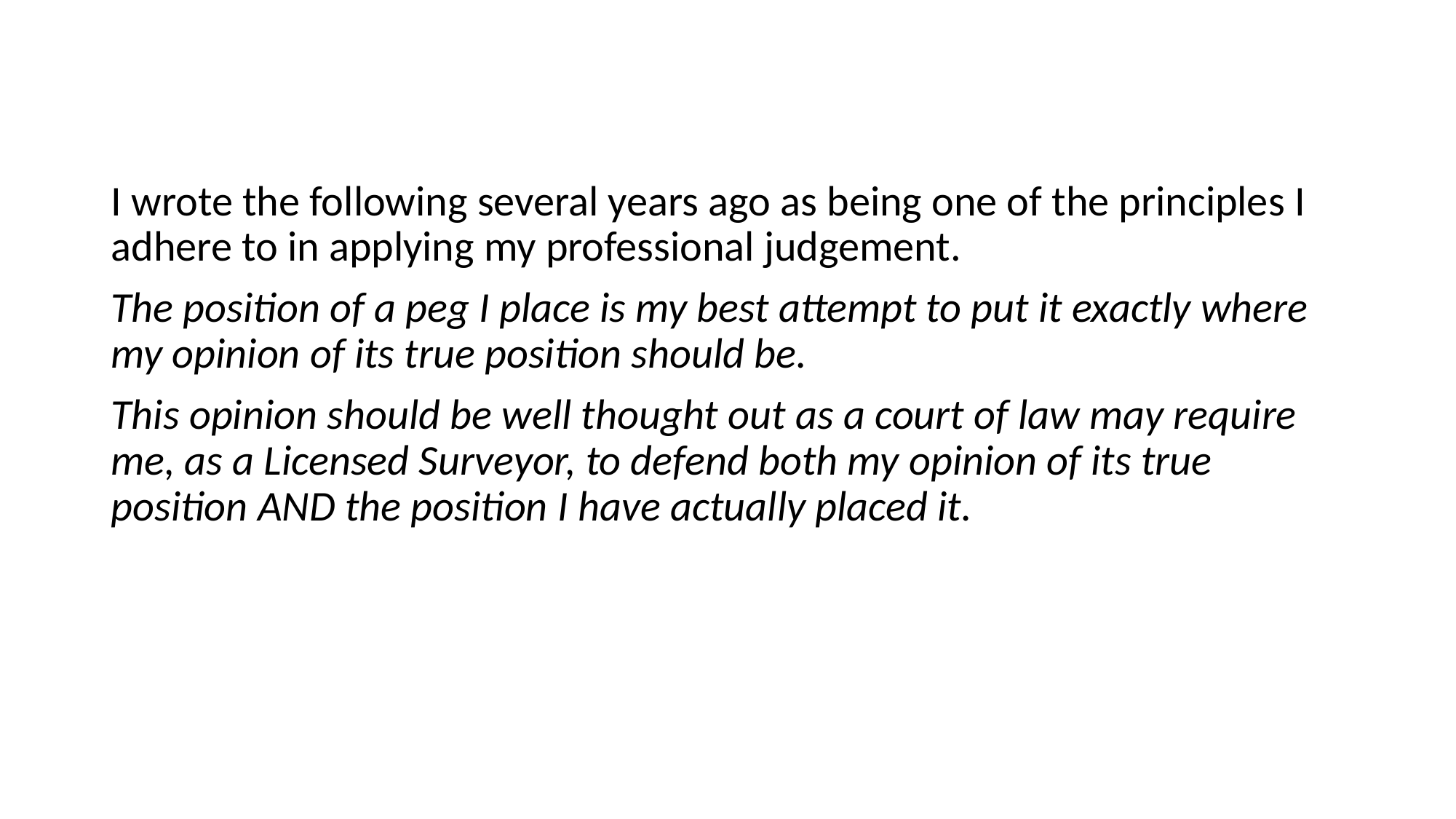

#
I wrote the following several years ago as being one of the principles I adhere to in applying my professional judgement.
The position of a peg I place is my best attempt to put it exactly where my opinion of its true position should be.
This opinion should be well thought out as a court of law may require me, as a Licensed Surveyor, to defend both my opinion of its true position AND the position I have actually placed it.